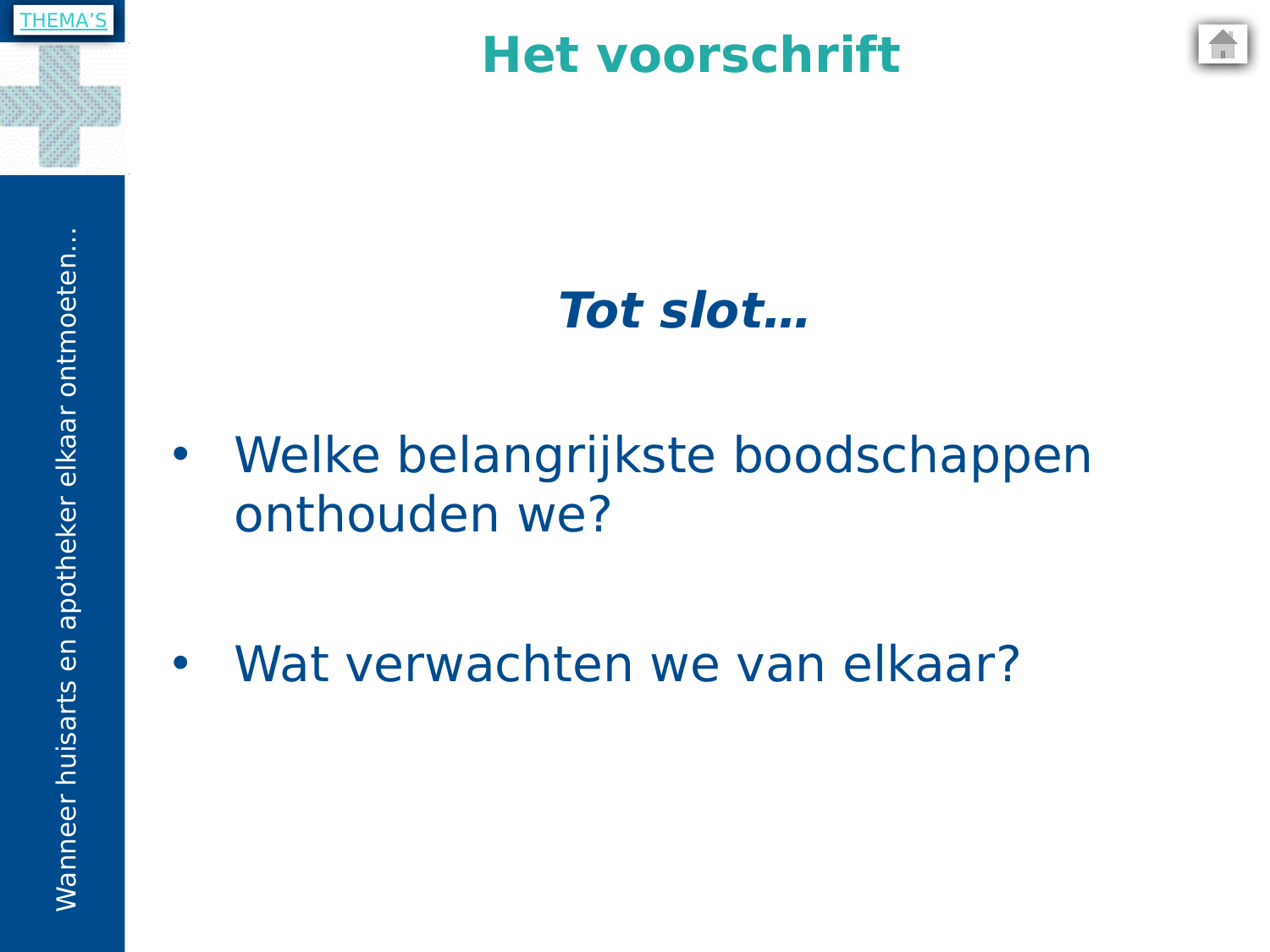

THEMA’S
Het voorschrift

Tot slot…

Welke belangrijkste boodschappen onthouden we?

Wat verwachten we van elkaar?